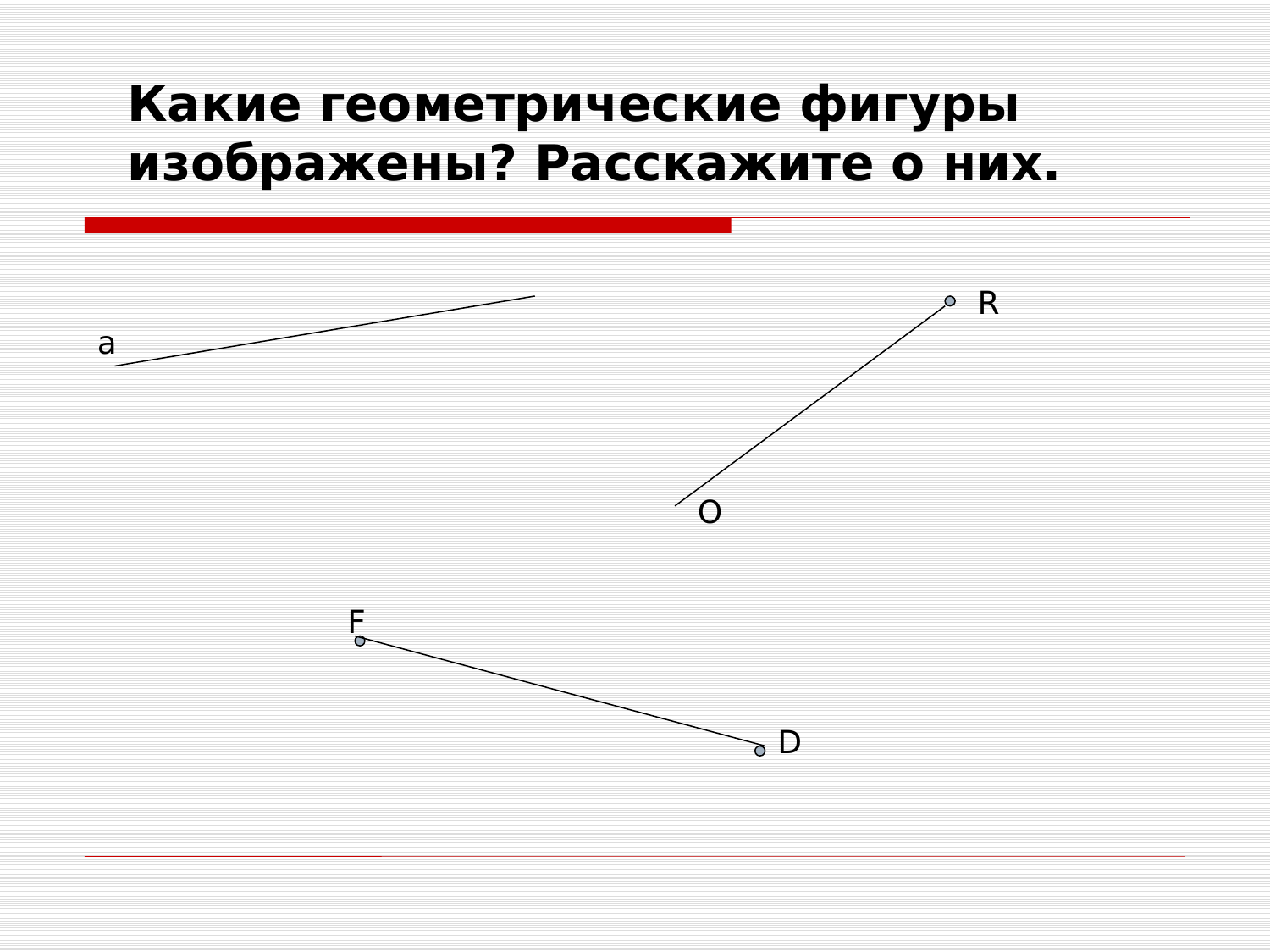

Какие геометрические фигуры изображены? Расскажите о них.
R

а
O
F

D